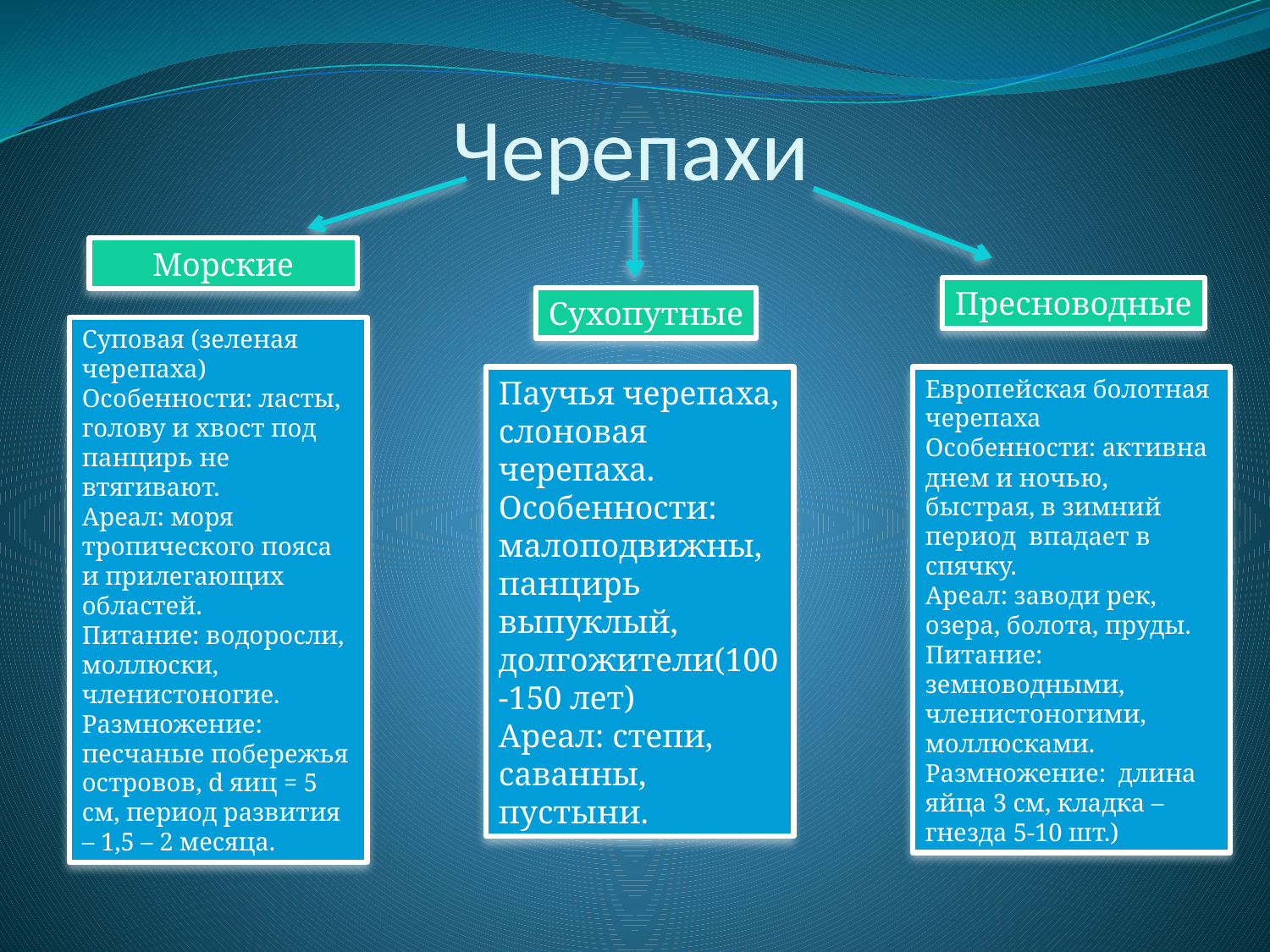

# Черепахи
Морские

Пресноводные
Сухопутные
Суповая (зеленая черепаха)
Особенности: ласты, голову и хвост под панцирь не втягивают.
Ареал: моря тропического пояса и прилегающих областей.
Питание: водоросли, моллюски, членистоногие.
Размножение: песчаные побережья островов, d яиц = 5 см, период развития – 1,5 – 2 месяца.
Паучья черепаха, слоновая черепаха.
Особенности: малоподвижны, панцирь выпуклый, долгожители(100-150 лет)
Ареал: степи, саванны, пустыни.
Европейская болотная черепаха
Особенности: активна днем и ночью, быстрая, в зимний период  впадает в спячку.
Ареал: заводи рек, озера, болота, пруды.
Питание: земноводными, членистоногими, моллюсками.
Размножение:  длина яйца 3 см, кладка – гнезда 5-10 шт.)